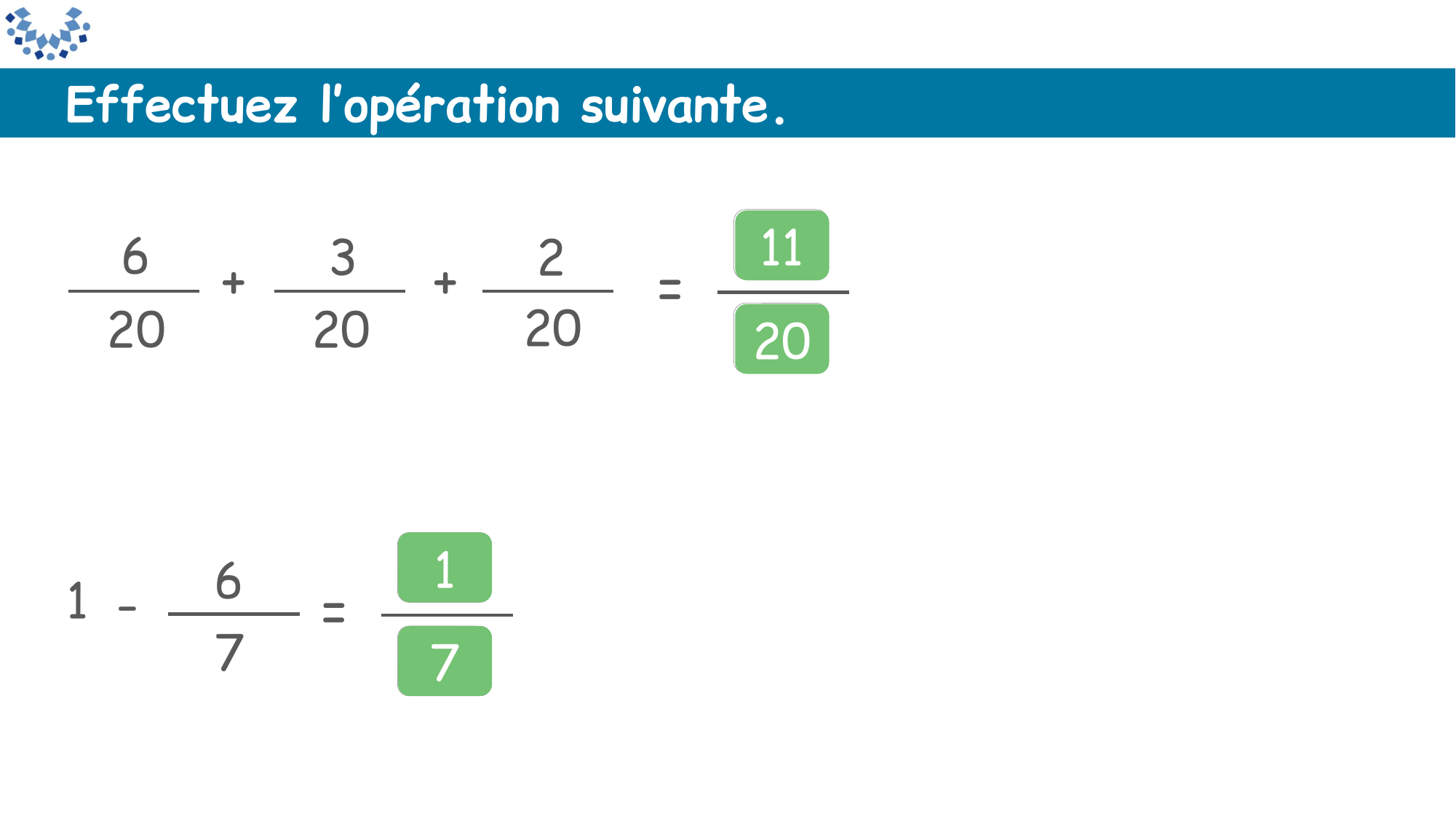

Effectuez l’opération suivante.
Effectuez l’opération suivante

11
20
6
20
3
20
2
20
+
+
=

1
7
6
7
1
-
=